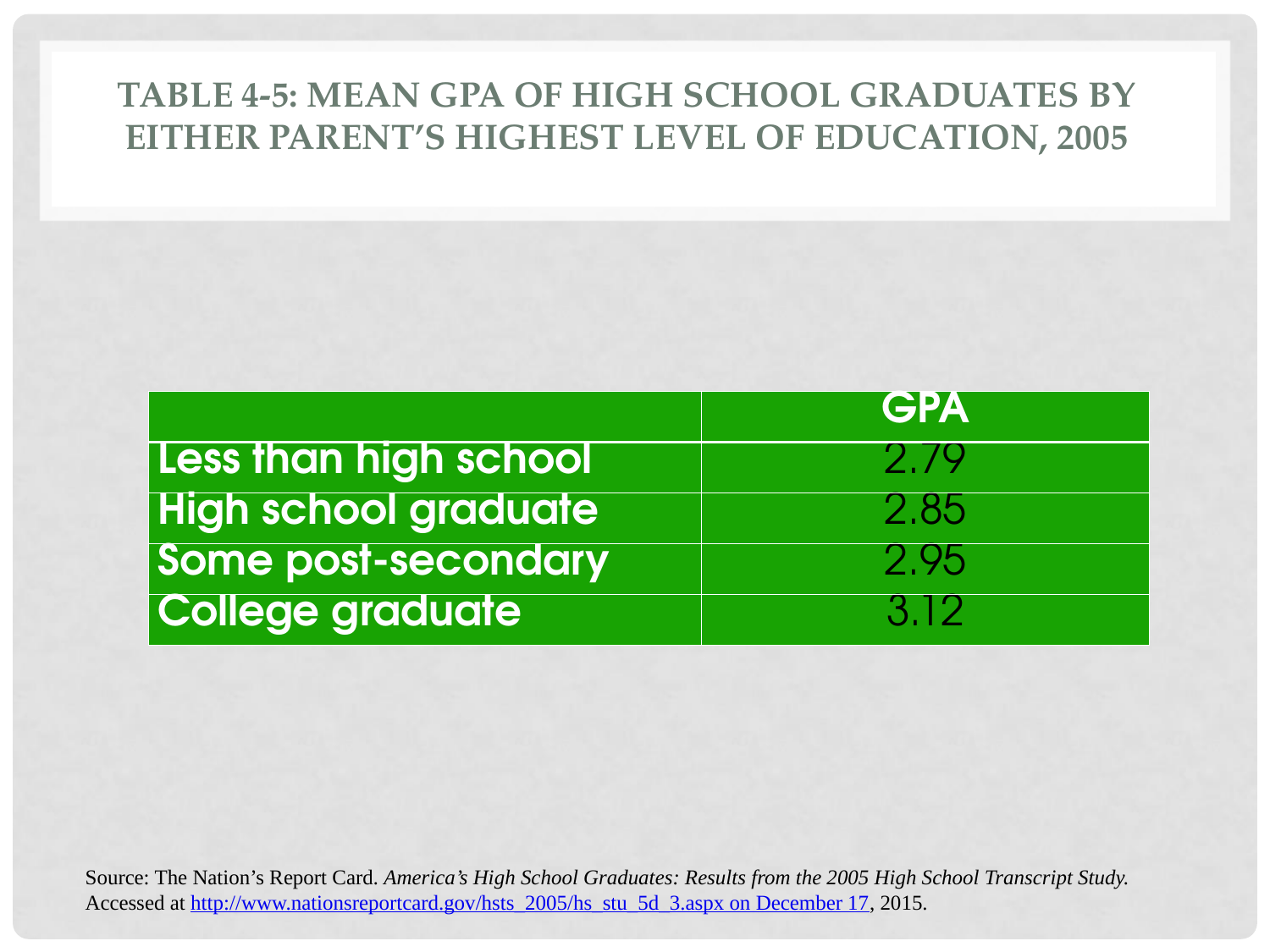

# TABLE 4-5: MEAN GPA OF HIGH SCHOOL GRADUATES BY EITHER PARENT’S HIGHEST LEVEL OF EDUCATION, 2005
|  | GPA |
| --- | --- |
| Less than high school | 2.79 |
| High school graduate | 2.85 |
| Some post-secondary | 2.95 |
| College graduate | 3.12 |
Source: The Nation’s Report Card. America’s High School Graduates: Results from the 2005 High School Transcript Study.  Accessed at http://www.nationsreportcard.gov/hsts_2005/hs_stu_5d_3.aspx on December 17, 2015.